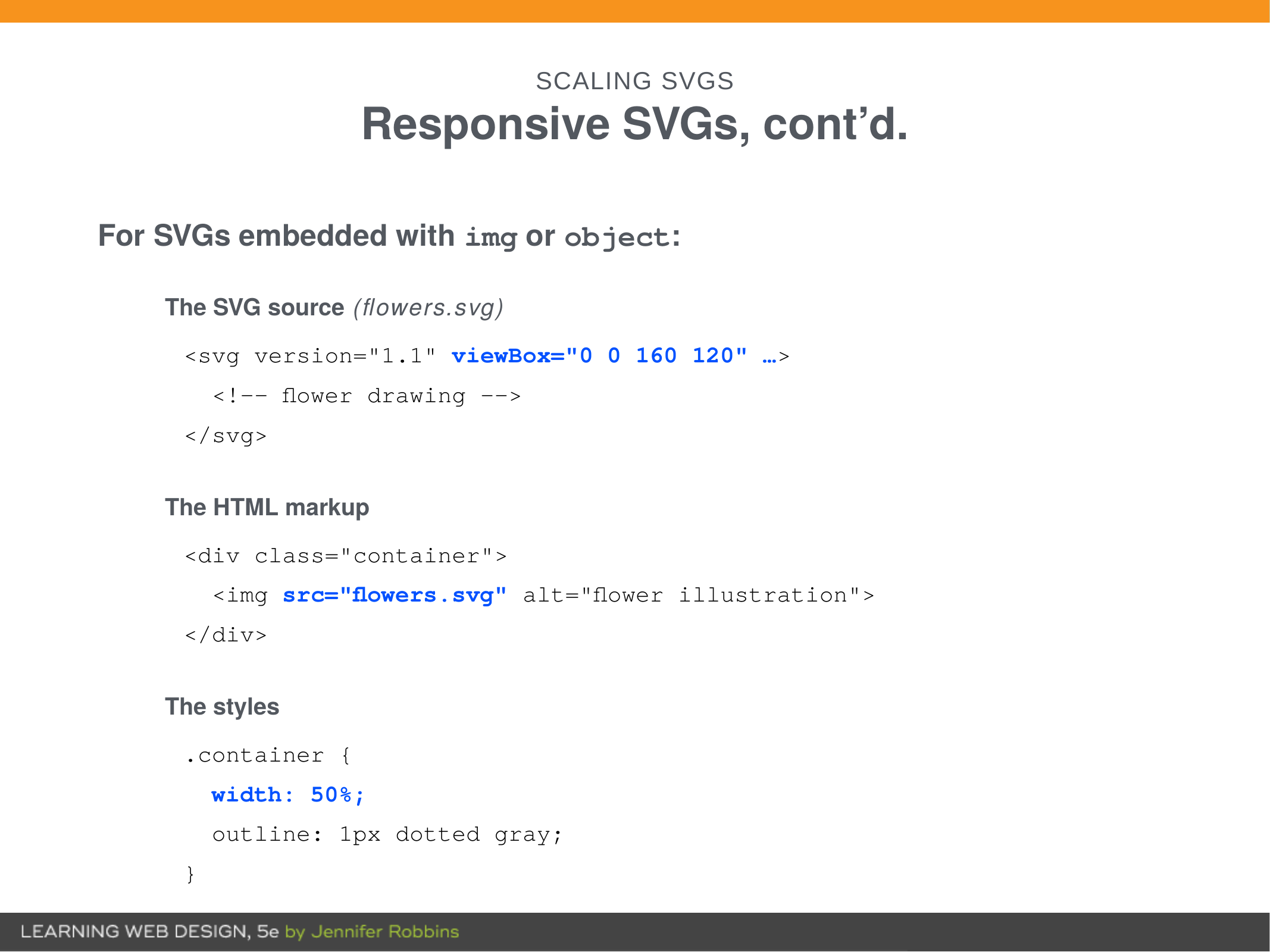

# SCALING SVGS
Responsive SVGs, cont’d.
For SVGs embedded with img or object:
The SVG source (flowers.svg)
<svg version="1.1" viewBox="0 0 160 120" …>
  <!-- flower drawing -->
</svg>
The HTML markup
<div class="container">
  <img src="flowers.svg" alt="flower illustration">
</div>
The styles
.container {
  width: 50%;
  outline: 1px dotted gray;
}